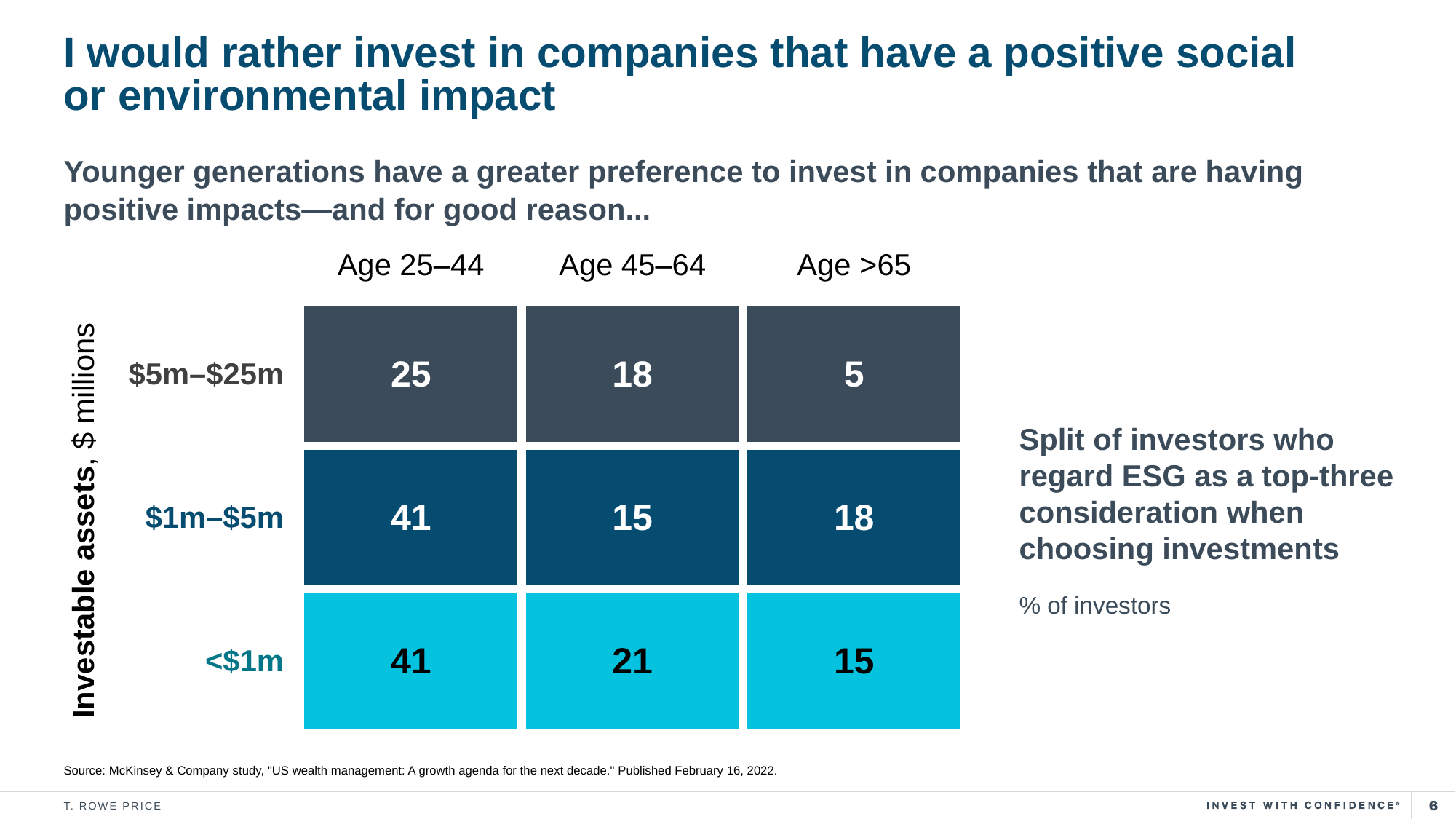

# I would rather invest in companies that have a positive social or environmental impact
Younger generations have a greater preference to invest in companies that are having positive impacts—and for good reason...
|  | Age 25–44 | Age 45–64 | Age >65 |
| --- | --- | --- | --- |
| $5m–$25m | 25 | 18 | 5 |
| $1m–$5m | 41 | 15 | 18 |
| <$1m | 41 | 21 | 15 |
Investable assets, $ millions
Split of investors who regard ESG as a top-three consideration when choosing investments
% of investors
Source: McKinsey & Company study, "US wealth management: A growth agenda for the next decade." Published February 16, 2022.